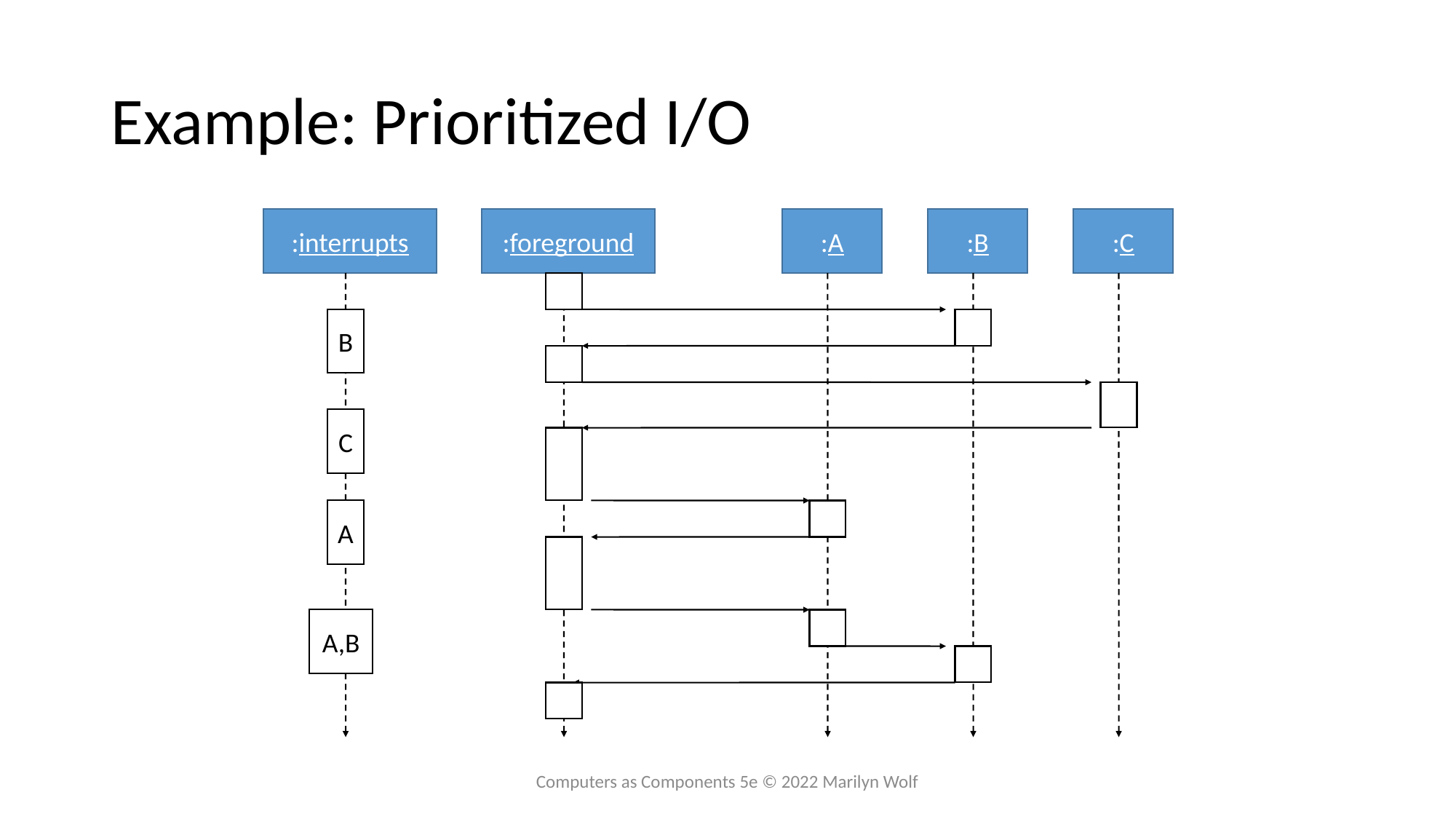

# Example: Prioritized I/O
:interrupts
:foreground
:A
:B
:C

B

C

A

A,B

Computers as Components 5e © 2022 Marilyn Wolf